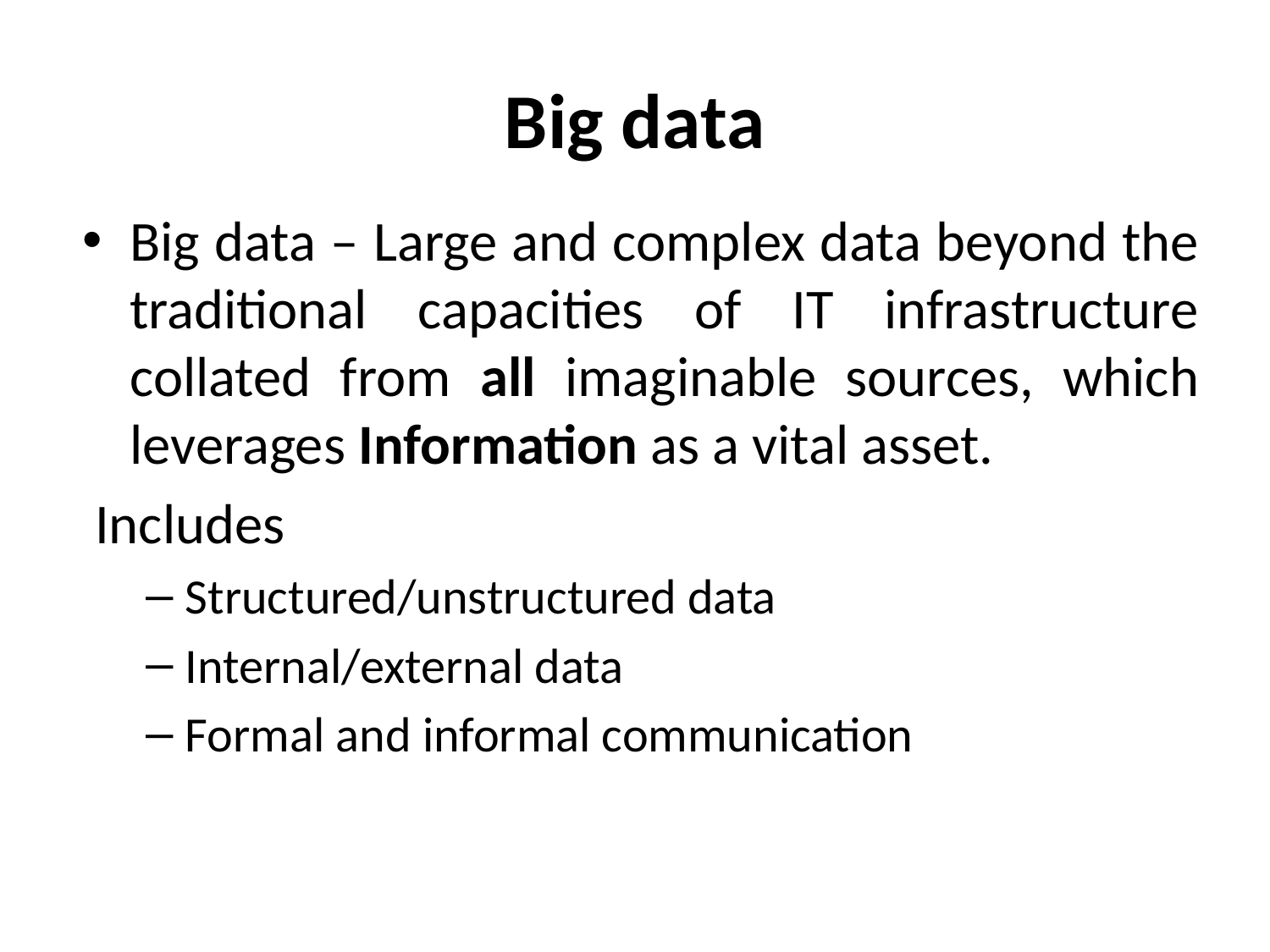

# Big data
Big data – Large and complex data beyond the traditional capacities of IT infrastructure collated from all imaginable sources, which leverages Information as a vital asset.
 Includes
Structured/unstructured data
Internal/external data
Formal and informal communication